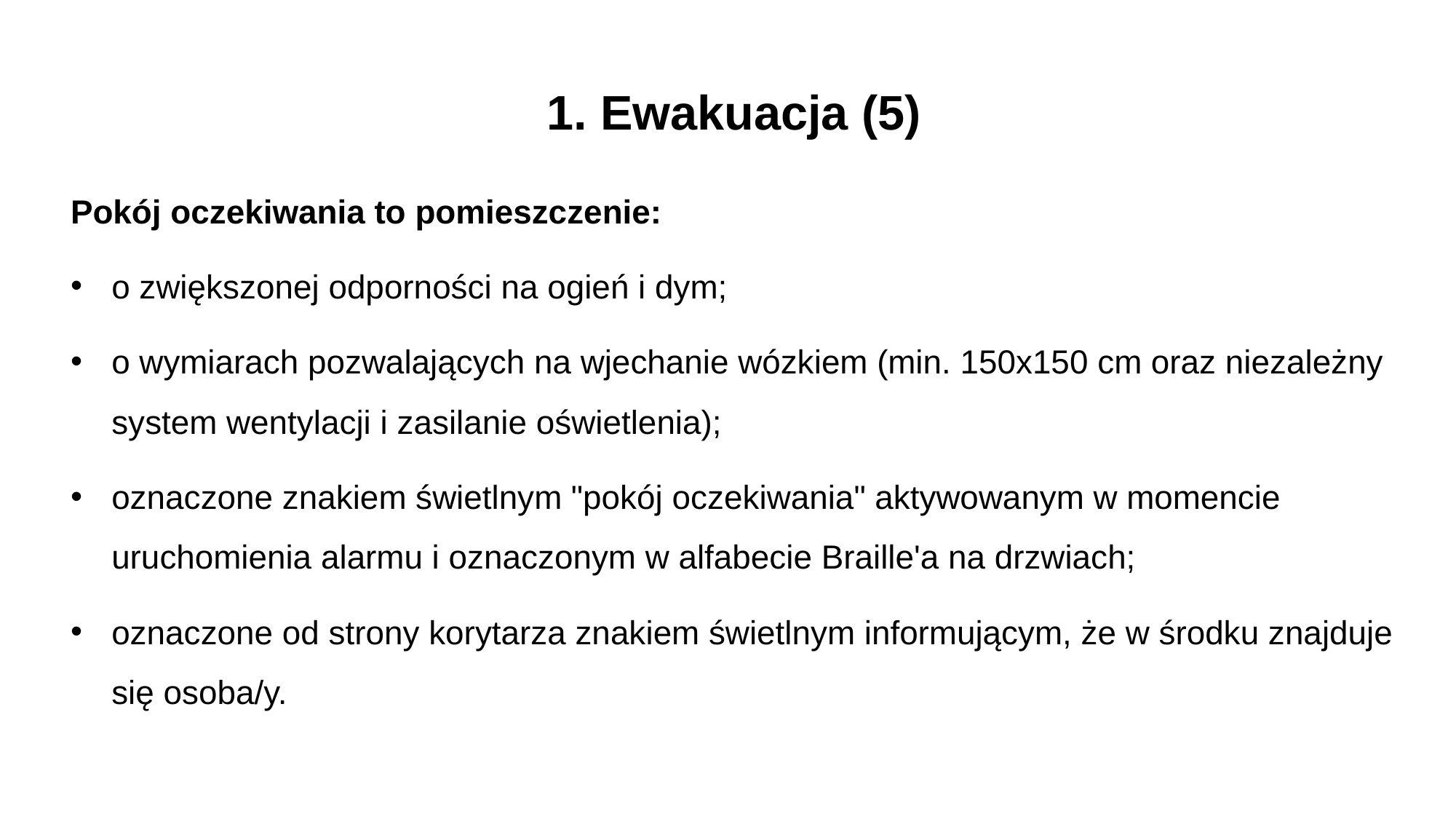

1. Ewakuacja (5)
Pokój oczekiwania to pomieszczenie:
o zwiększonej odporności na ogień i dym;
o wymiarach pozwalających na wjechanie wózkiem (min. 150x150 cm oraz niezależny system wentylacji i zasilanie oświetlenia);
oznaczone znakiem świetlnym "pokój oczekiwania" aktywowanym w momencie uruchomienia alarmu i oznaczonym w alfabecie Braille'a na drzwiach;
oznaczone od strony korytarza znakiem świetlnym informującym, że w środku znajduje się osoba/y.